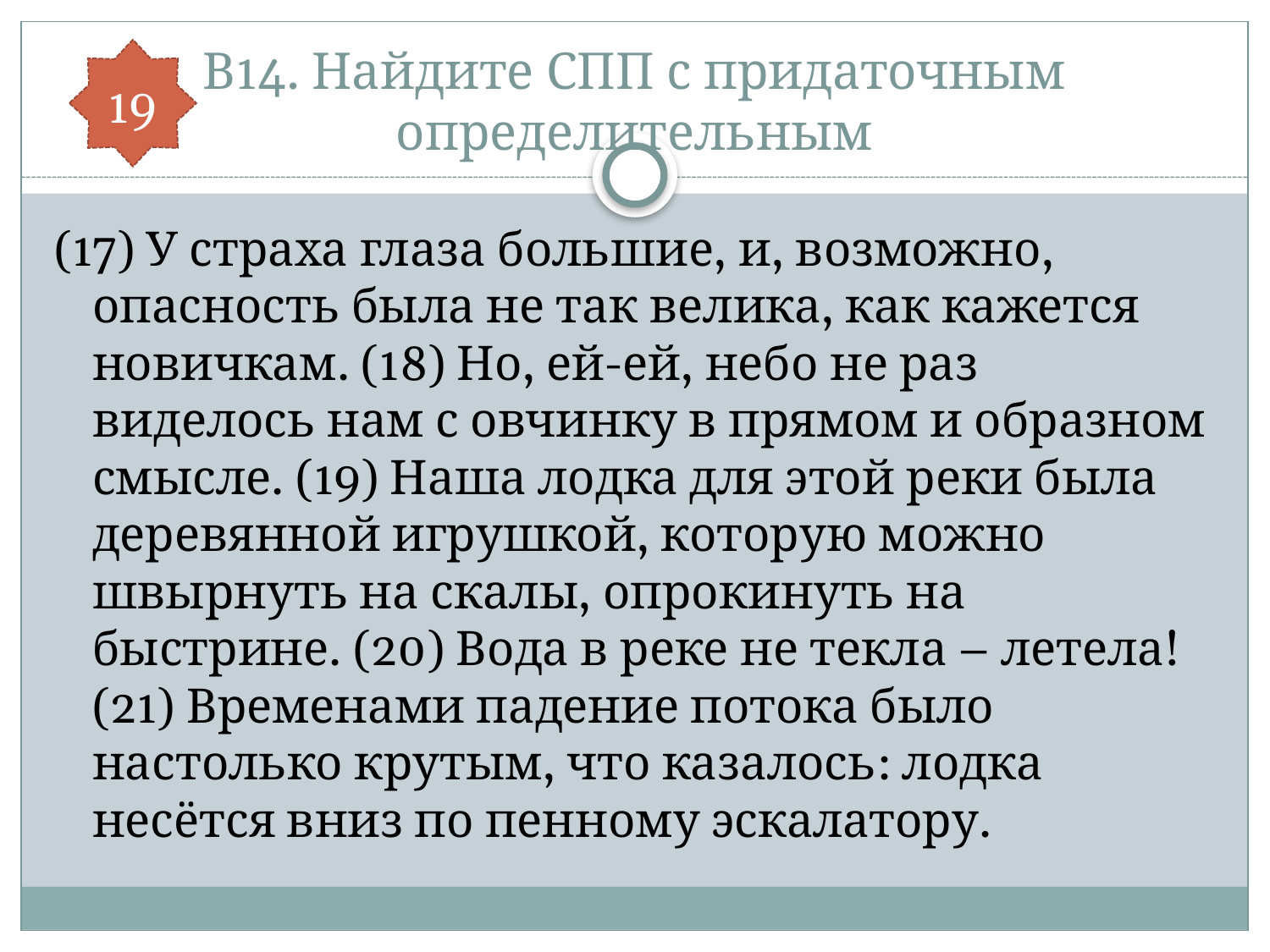

# В14. Найдите СПП с придаточным определительным
19
(17) У страха глаза большие, и, возможно, опасность была не так велика, как кажется новичкам. (18) Но, ей-ей, небо не раз виделось нам с овчинку в прямом и образном смысле. (19) Наша лодка для этой реки была деревянной игрушкой, которую можно швырнуть на скалы, опрокинуть на быстрине. (20) Вода в реке не текла – летела! (21) Временами падение потока было настолько крутым, что казалось: лодка несётся вниз по пенному эскалатору.